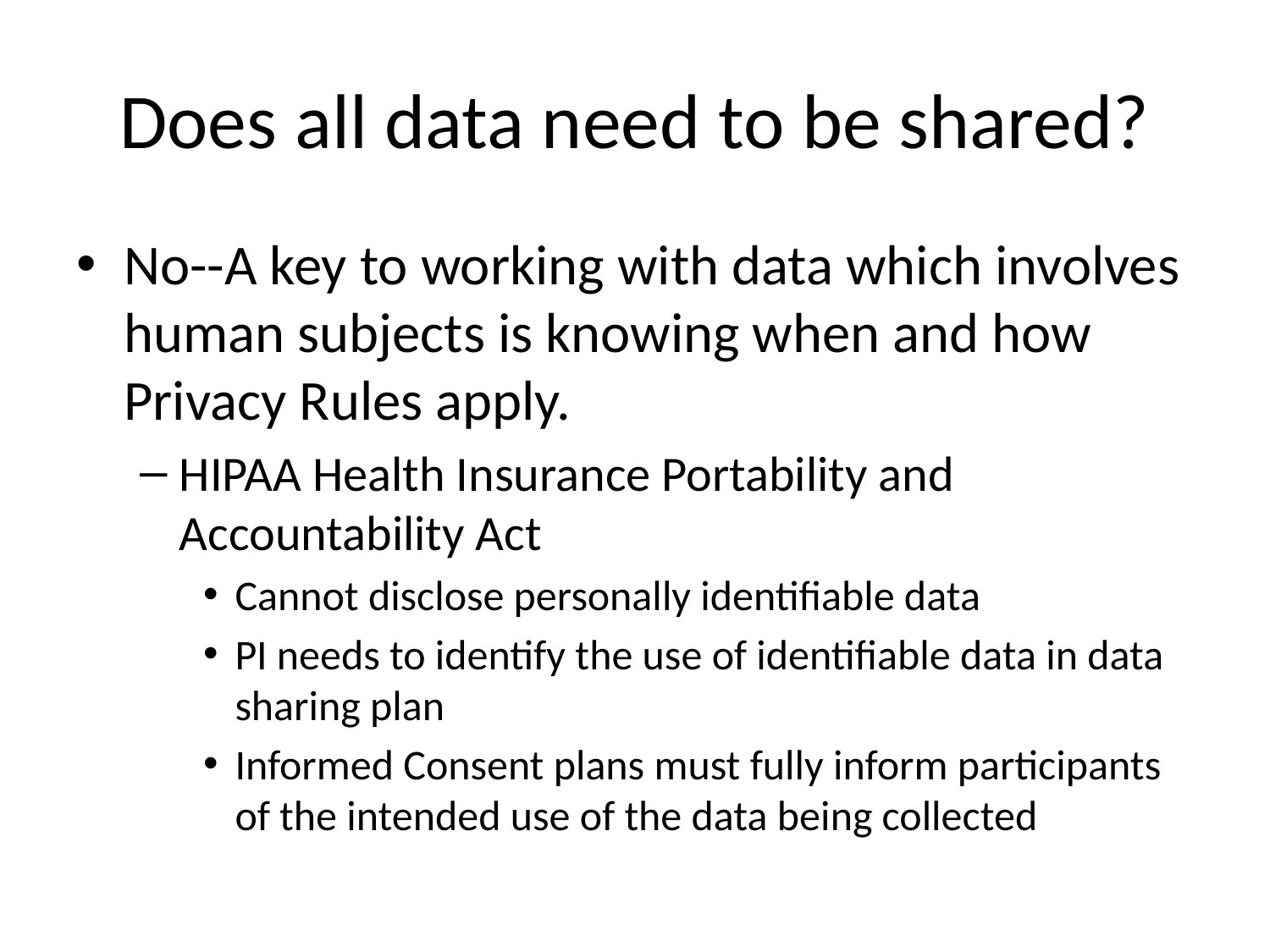

# Does all data need to be shared?
No--A key to working with data which involves human subjects is knowing when and how Privacy Rules apply.
HIPAA Health Insurance Portability and Accountability Act
Cannot disclose personally identifiable data
PI needs to identify the use of identifiable data in data sharing plan
Informed Consent plans must fully inform participants of the intended use of the data being collected